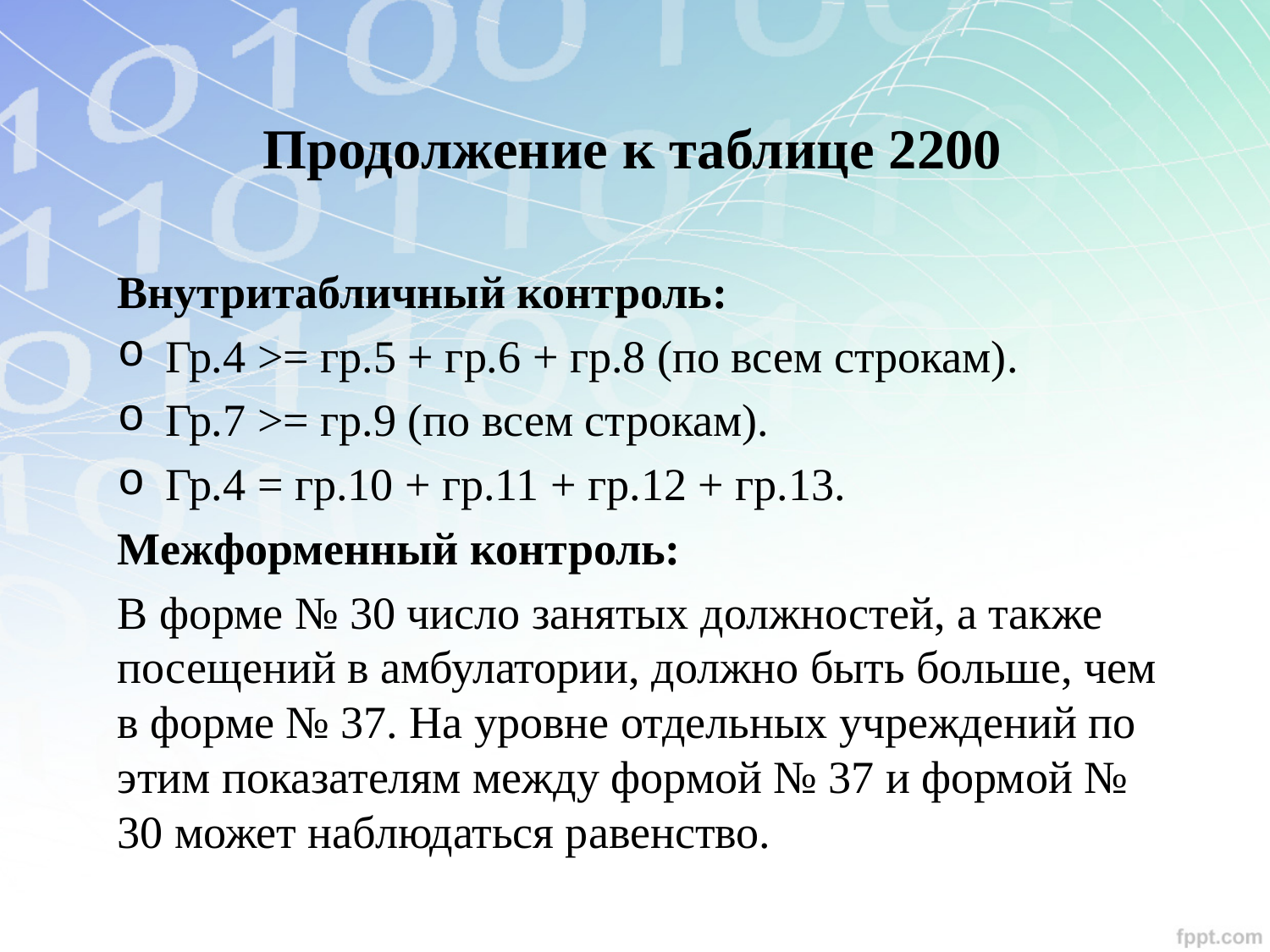

# Продолжение к таблице 2200
Внутритабличный контроль:
Гр.4 ˃= гр.5 + гр.6 + гр.8 (по всем строкам).
Гр.7 ˃= гр.9 (по всем строкам).
Гр.4 = гр.10 + гр.11 + гр.12 + гр.13.
Межформенный контроль:
В форме № 30 число занятых должностей, а также посещений в амбулатории, должно быть больше, чем в форме № 37. На уровне отдельных учреждений по этим показателям между формой № 37 и формой № 30 может наблюдаться равенство.